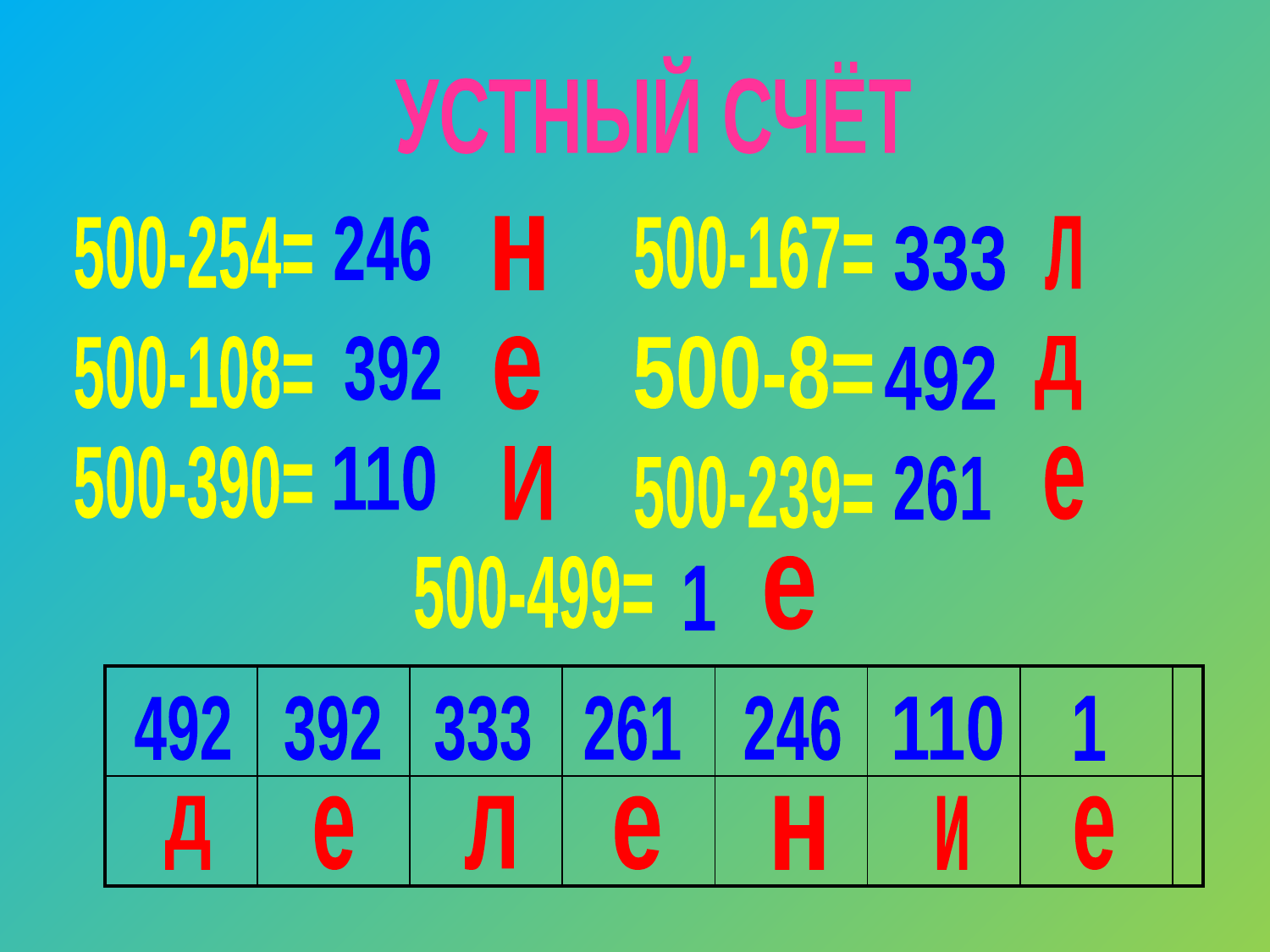

УСТНЫЙ СЧЁТ
246
500-254=
н
500-167=
л
333
392
500-108=
е
500-8=
д
492
110
500-390=
И
е
261
500-239=
500-499=
е
1
|  |  |  |  |  |  |  |  |
| --- | --- | --- | --- | --- | --- | --- | --- |
|  |  |  |  |  |  |  |  |
1
492
д
392
е
333
л
261
е
246
н
110
и
е